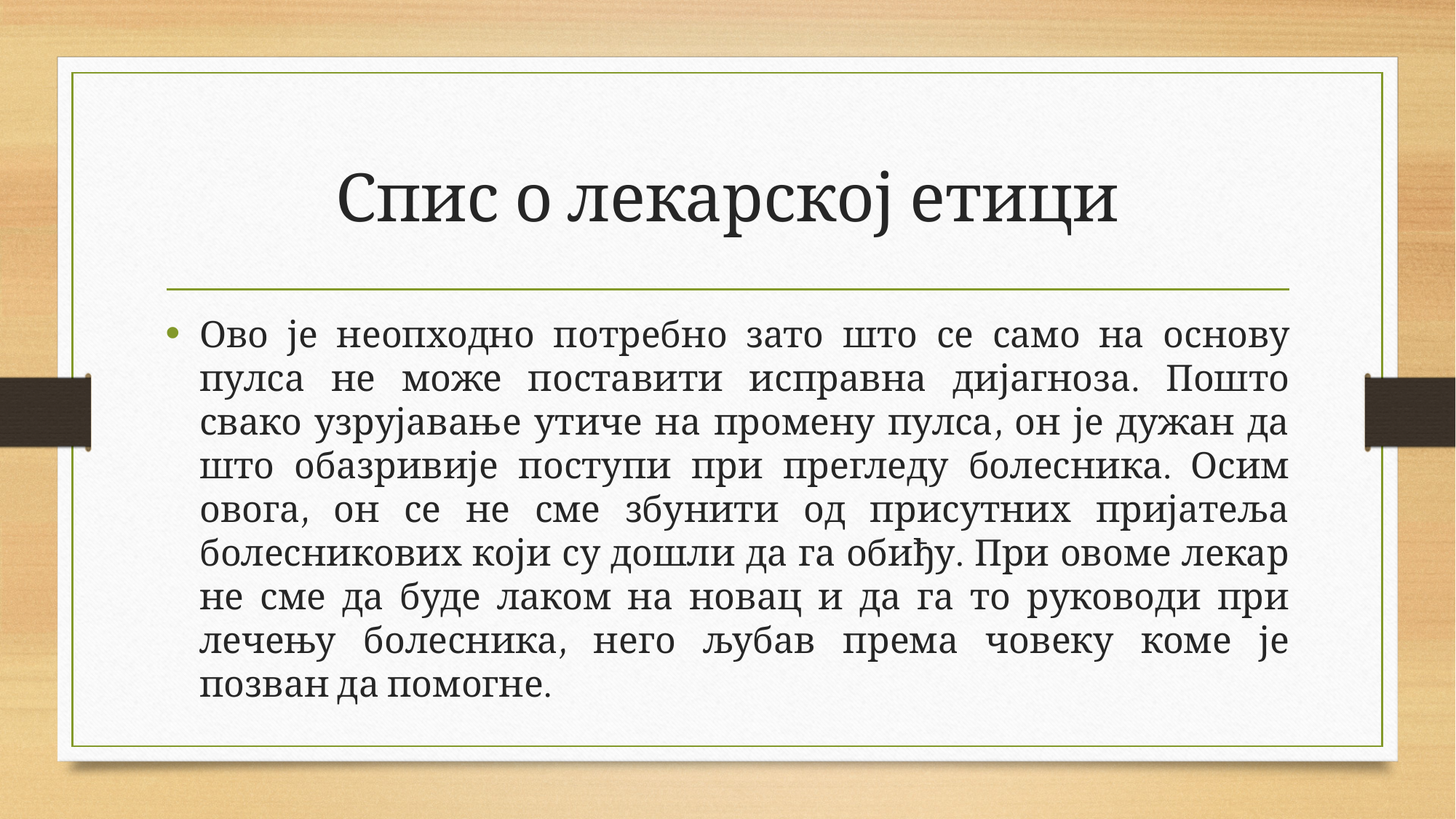

# Спис о лекарској етици
Ово је неопходно потребно зато што се само на основу пулса не може поставити исправна дијагноза. Пошто свако узрујавање утиче на промену пулса, он је дужан да што обазривије поступи при прегледу болесника. Осим овога, он се не сме збунити од присутних пријатеља болесникових који су дошли да га обиђу. При овоме лекар не сме да буде лаком на новац и да га то руководи при лечењу болесника, него љубав према човеку коме је позван да помогне.